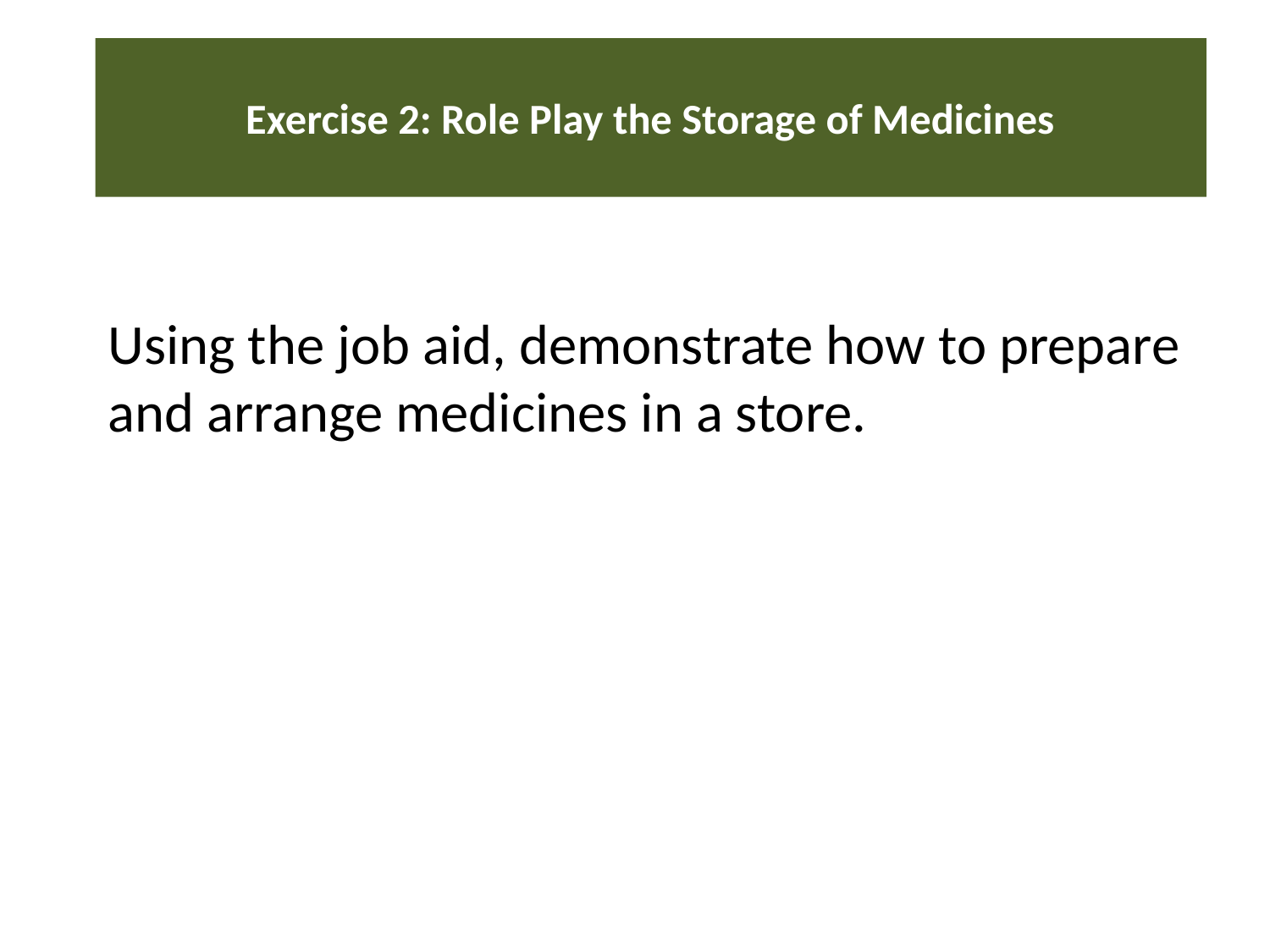

# Exercise 2: Role Play the Storage of Medicines

Using the job aid, demonstrate how to prepare and arrange medicines in a store.